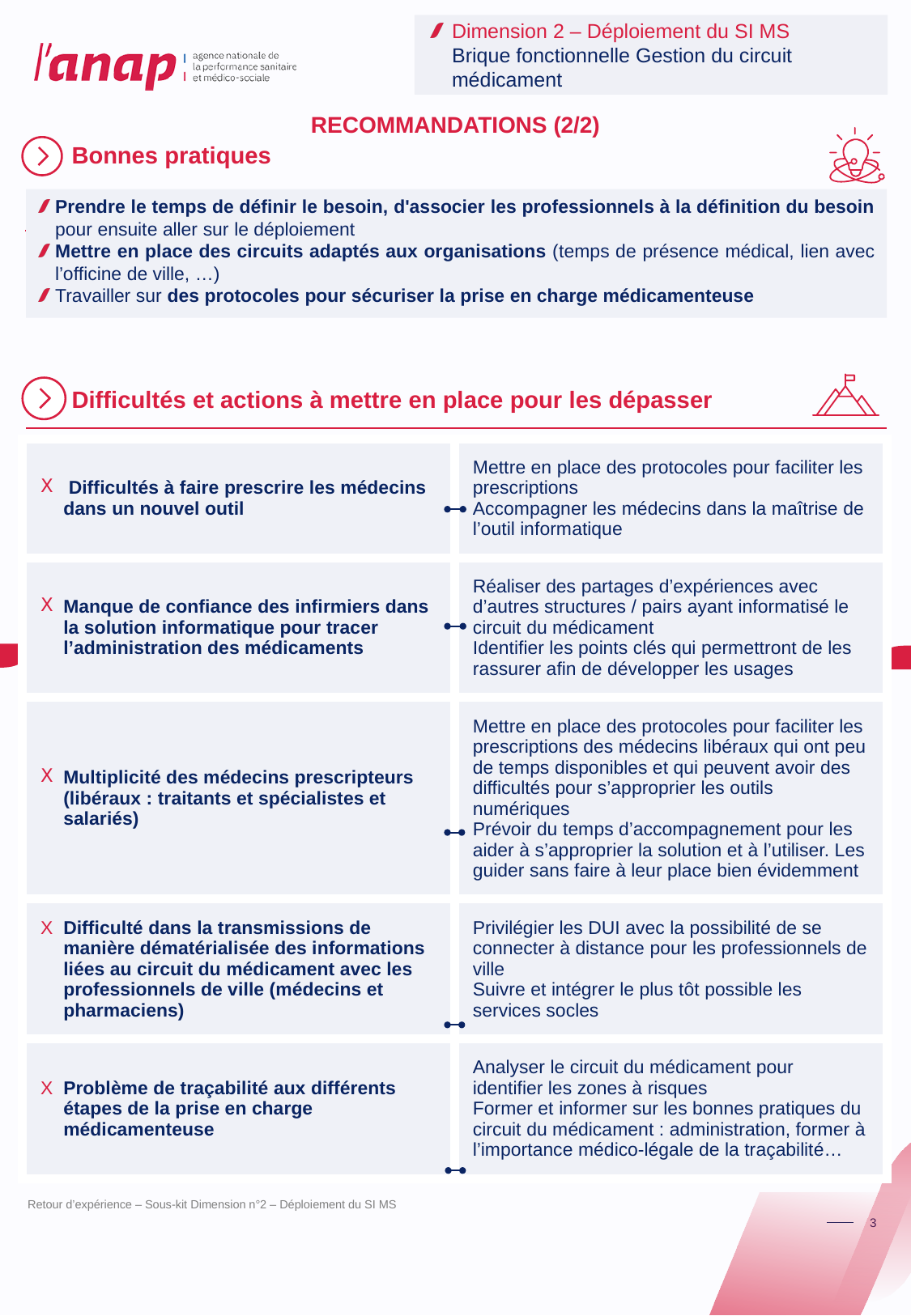

Dimension 2 – Déploiement du SI MS
Brique fonctionnelle Gestion du circuit médicament
RECOMMANDATIONS (2/2)

Bonnes pratiques
Prendre le temps de définir le besoin, d'associer les professionnels à la définition du besoin pour ensuite aller sur le déploiement
Mettre en place des circuits adaptés aux organisations (temps de présence médical, lien avec l’officine de ville, …)
Travailler sur des protocoles pour sécuriser la prise en charge médicamenteuse

Difficultés et actions à mettre en place pour les dépasser
| Difficultés à faire prescrire les médecins dans un nouvel outil | Mettre en place des protocoles pour faciliter les prescriptions Accompagner les médecins dans la maîtrise de l’outil informatique |
| --- | --- |
| Manque de confiance des infirmiers dans la solution informatique pour tracer l’administration des médicaments | Réaliser des partages d’expériences avec d’autres structures / pairs ayant informatisé le circuit du médicament Identifier les points clés qui permettront de les rassurer afin de développer les usages |
| Multiplicité des médecins prescripteurs (libéraux : traitants et spécialistes et salariés) | Mettre en place des protocoles pour faciliter les prescriptions des médecins libéraux qui ont peu de temps disponibles et qui peuvent avoir des difficultés pour s’approprier les outils numériques Prévoir du temps d’accompagnement pour les aider à s’approprier la solution et à l’utiliser. Les guider sans faire à leur place bien évidemment |
| Difficulté dans la transmissions de manière dématérialisée des informations liées au circuit du médicament avec les professionnels de ville (médecins et pharmaciens) | Privilégier les DUI avec la possibilité de se connecter à distance pour les professionnels de ville Suivre et intégrer le plus tôt possible les services socles |
| Problème de traçabilité aux différents étapes de la prise en charge médicamenteuse | Analyser le circuit du médicament pour identifier les zones à risques Former et informer sur les bonnes pratiques du circuit du médicament : administration, former à l’importance médico-légale de la traçabilité… |

Retour d’expérience – Sous-kit Dimension n°2 – Déploiement du SI MS